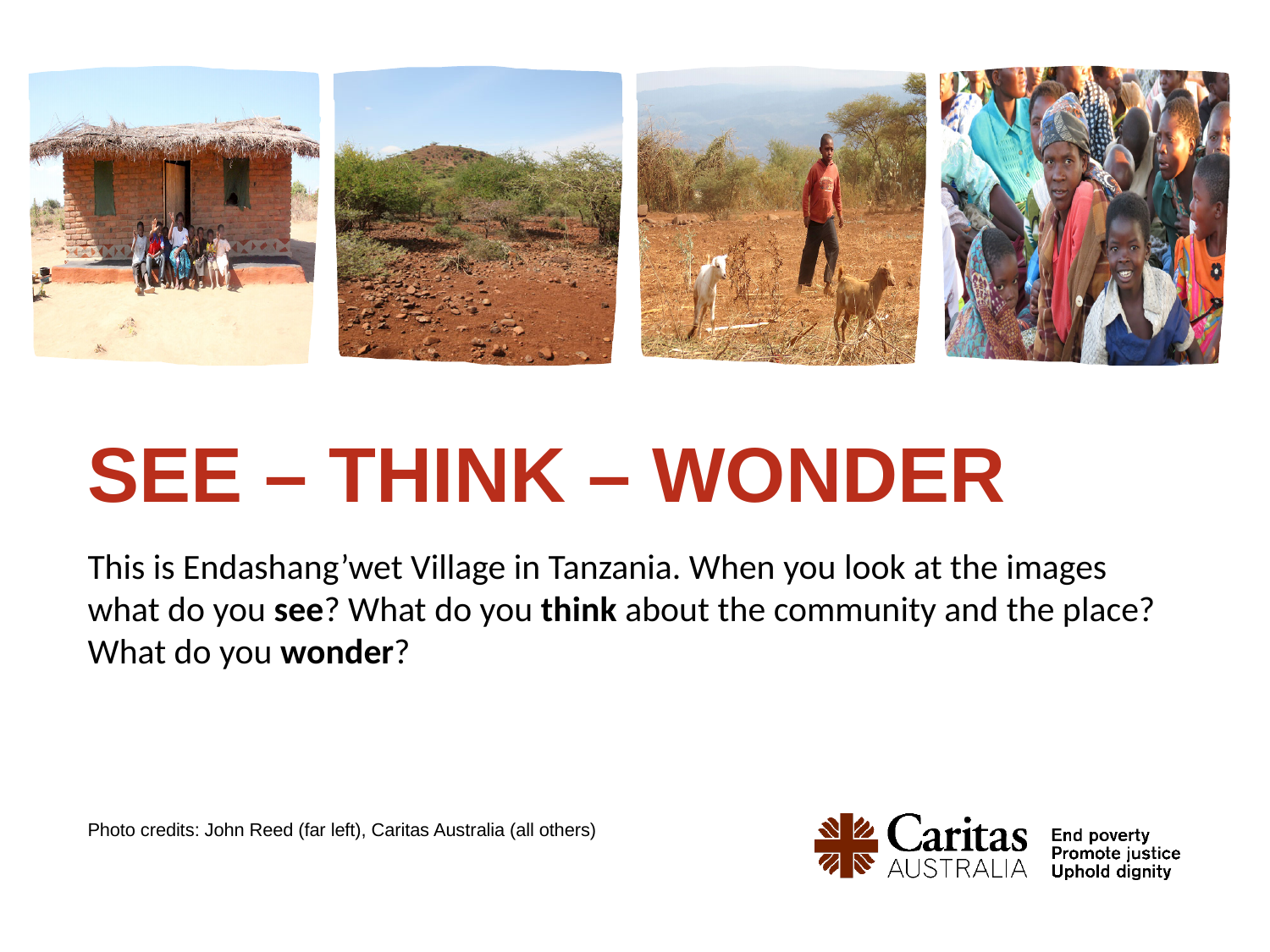

# SEE – THINK – WONDER
This is Endashang’wet Village in Tanzania. When you look at the images what do you see? What do you think about the community and the place? What do you wonder?
Photo credits: John Reed (far left), Caritas Australia (all others)